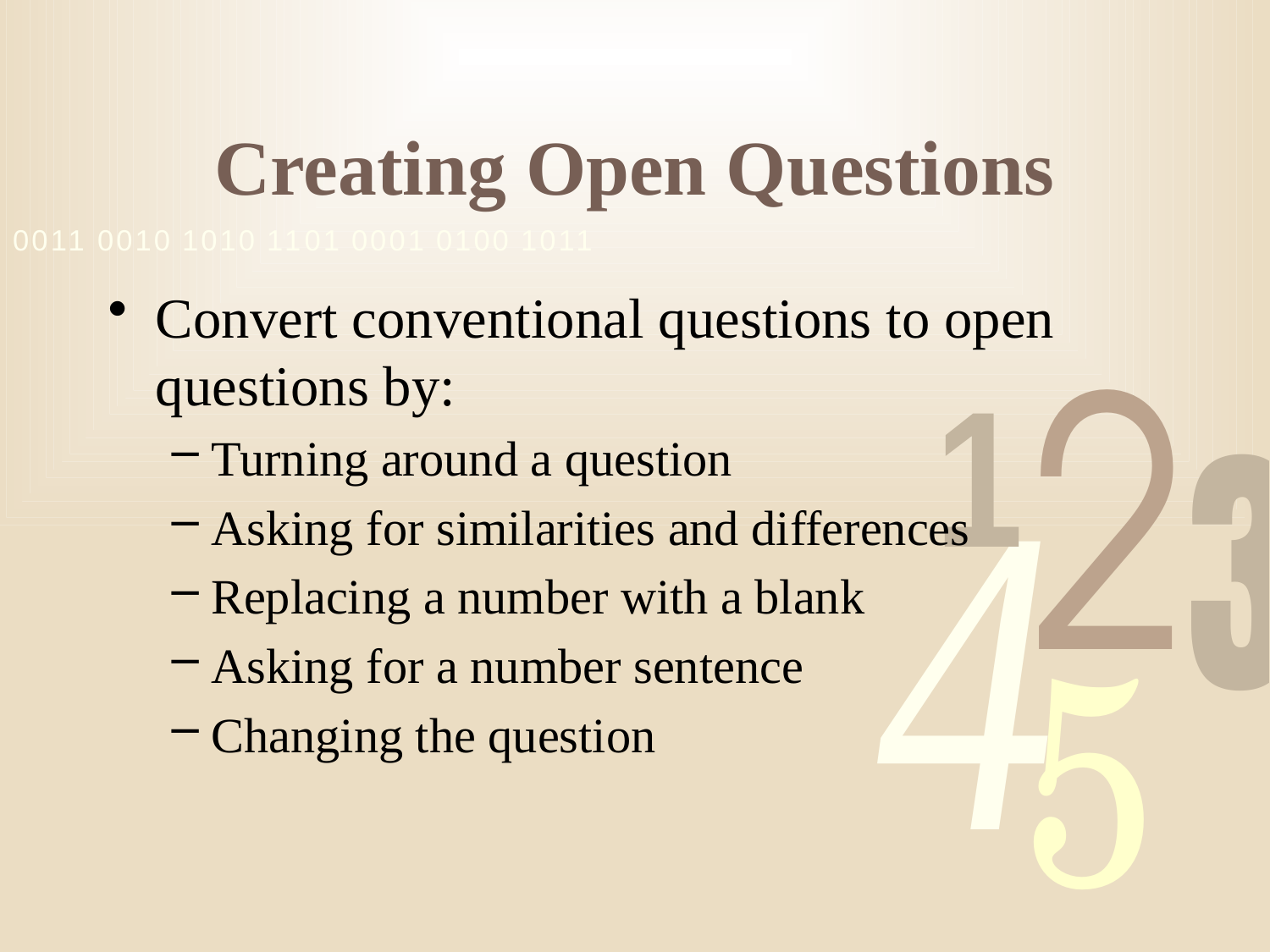

# Creating Open Questions
Convert conventional questions to open questions by:
Turning around a question
Asking for similarities and differences
Replacing a number with a blank
Asking for a number sentence
Changing the question